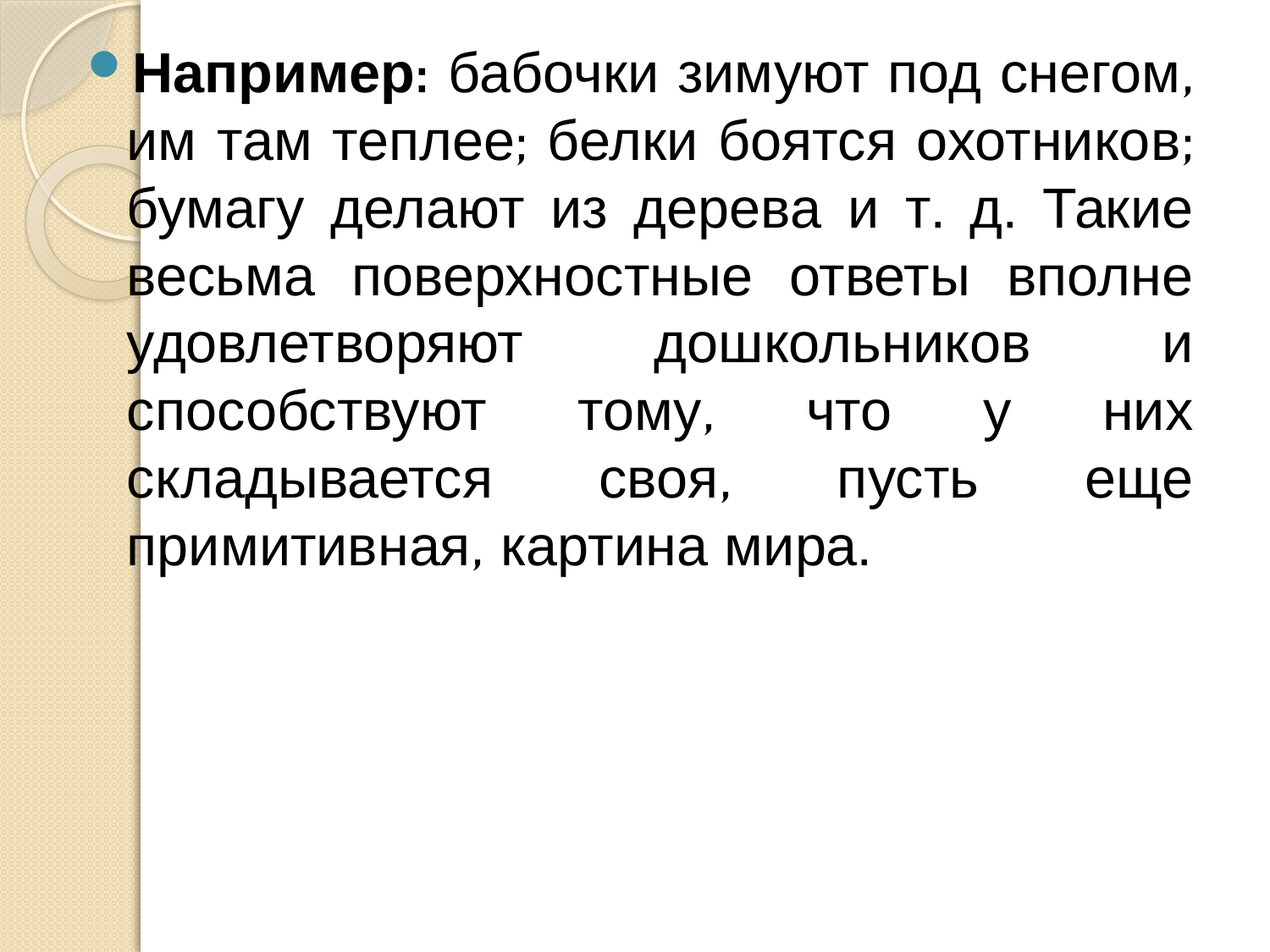

Например: бабочки зимуют под снегом, им там теплее; белки боятся охотников; бумагу делают из дерева и т. д. Такие весьма поверхностные ответы вполне удовлетворяют дошкольников и способствуют тому, что у них складывается своя, пусть еще примитивная, картина мира.